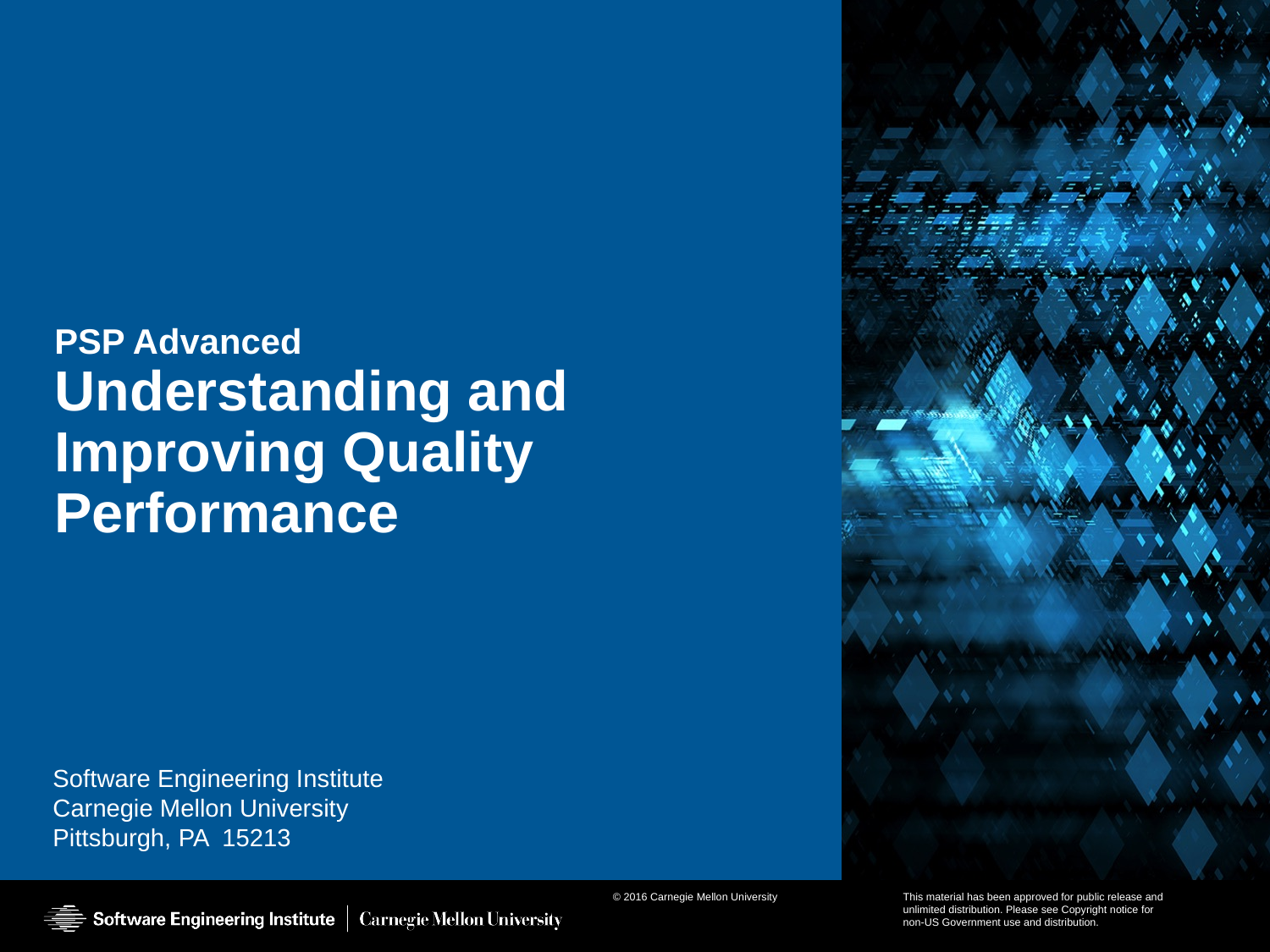

# PSP Advanced Understanding and Improving Quality Performance